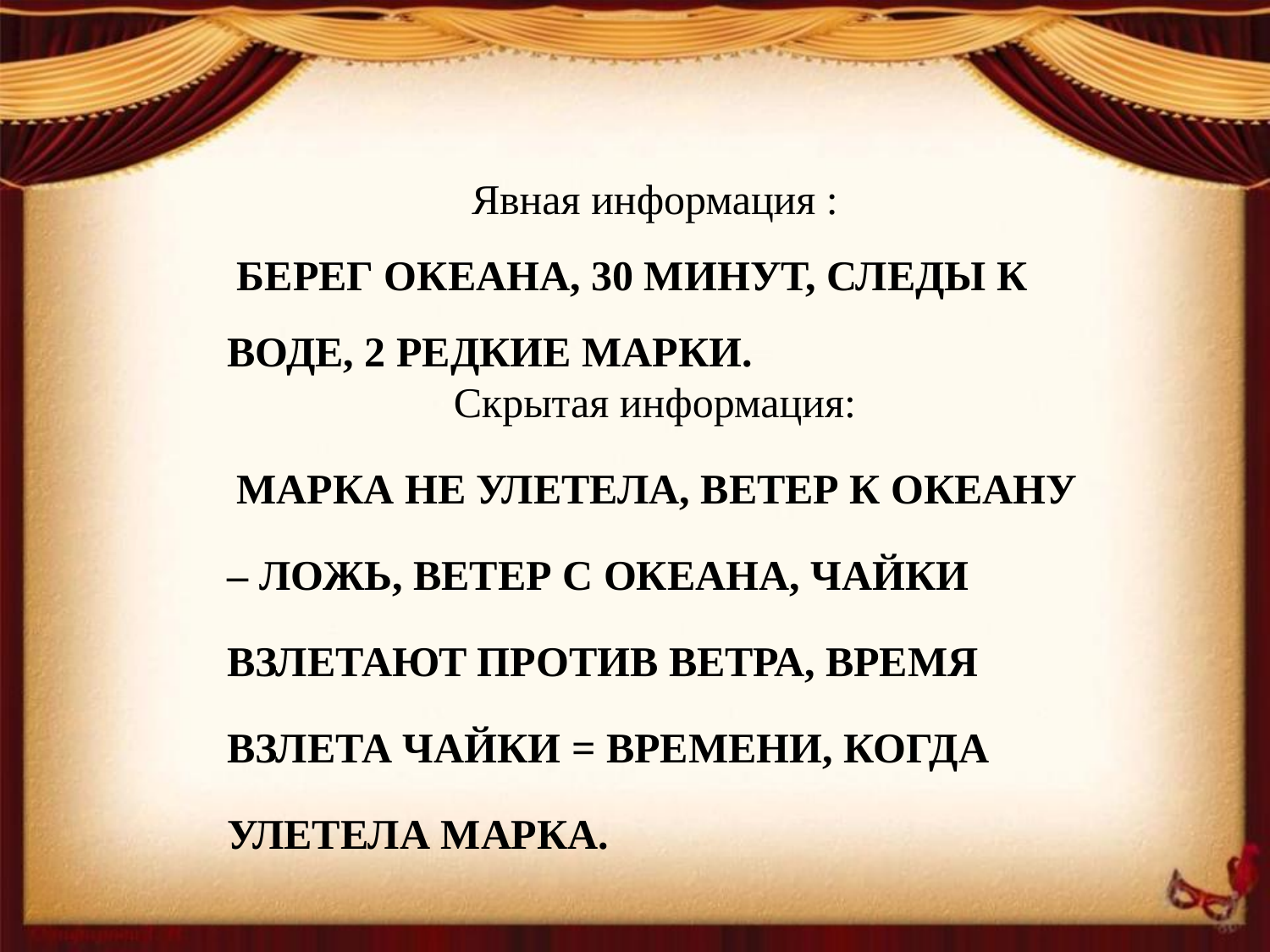

Явная информация :
 БЕРЕГ ОКЕАНА, 30 МИНУТ, СЛЕДЫ К ВОДЕ, 2 РЕДКИЕ МАРКИ.
Скрытая информация:
 МАРКА НЕ УЛЕТЕЛА, ВЕТЕР К ОКЕАНУ – ЛОЖЬ, ВЕТЕР С ОКЕАНА, ЧАЙКИ ВЗЛЕТАЮТ ПРОТИВ ВЕТРА, ВРЕМЯ ВЗЛЕТА ЧАЙКИ = ВРЕМЕНИ, КОГДА УЛЕТЕЛА МАРКА.